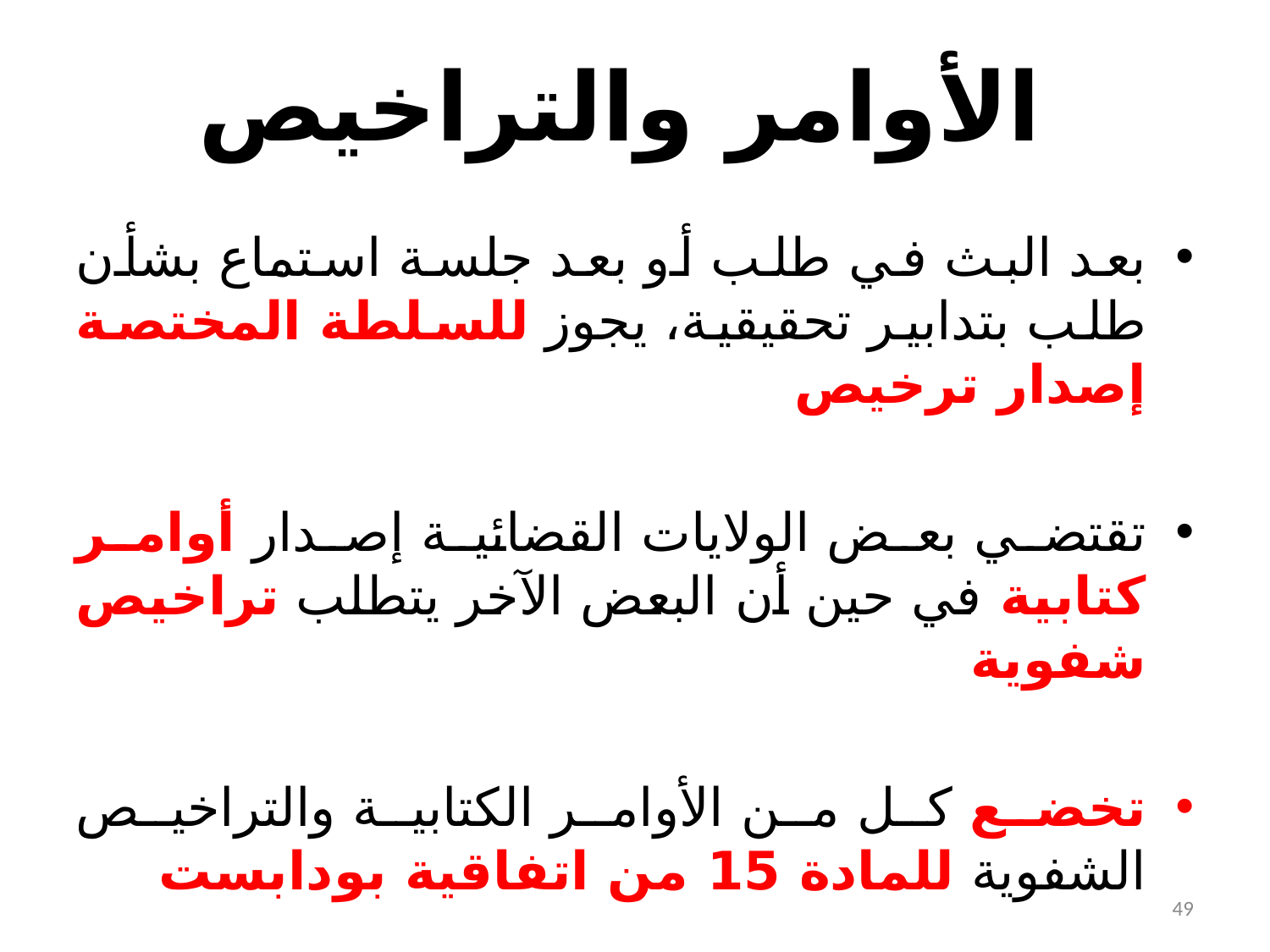

# الأوامر والتراخيص

بعد البث في طلب أو بعد جلسة استماع بشأن طلب بتدابير تحقيقية، يجوز للسلطة المختصة إصدار ترخيص

تقتضي بعض الولايات القضائية إصدار أوامر كتابية في حين أن البعض الآخر يتطلب تراخيص شفوية

تخضع كل من الأوامر الكتابية والتراخيص الشفوية للمادة 15 من اتفاقية بودابست
49